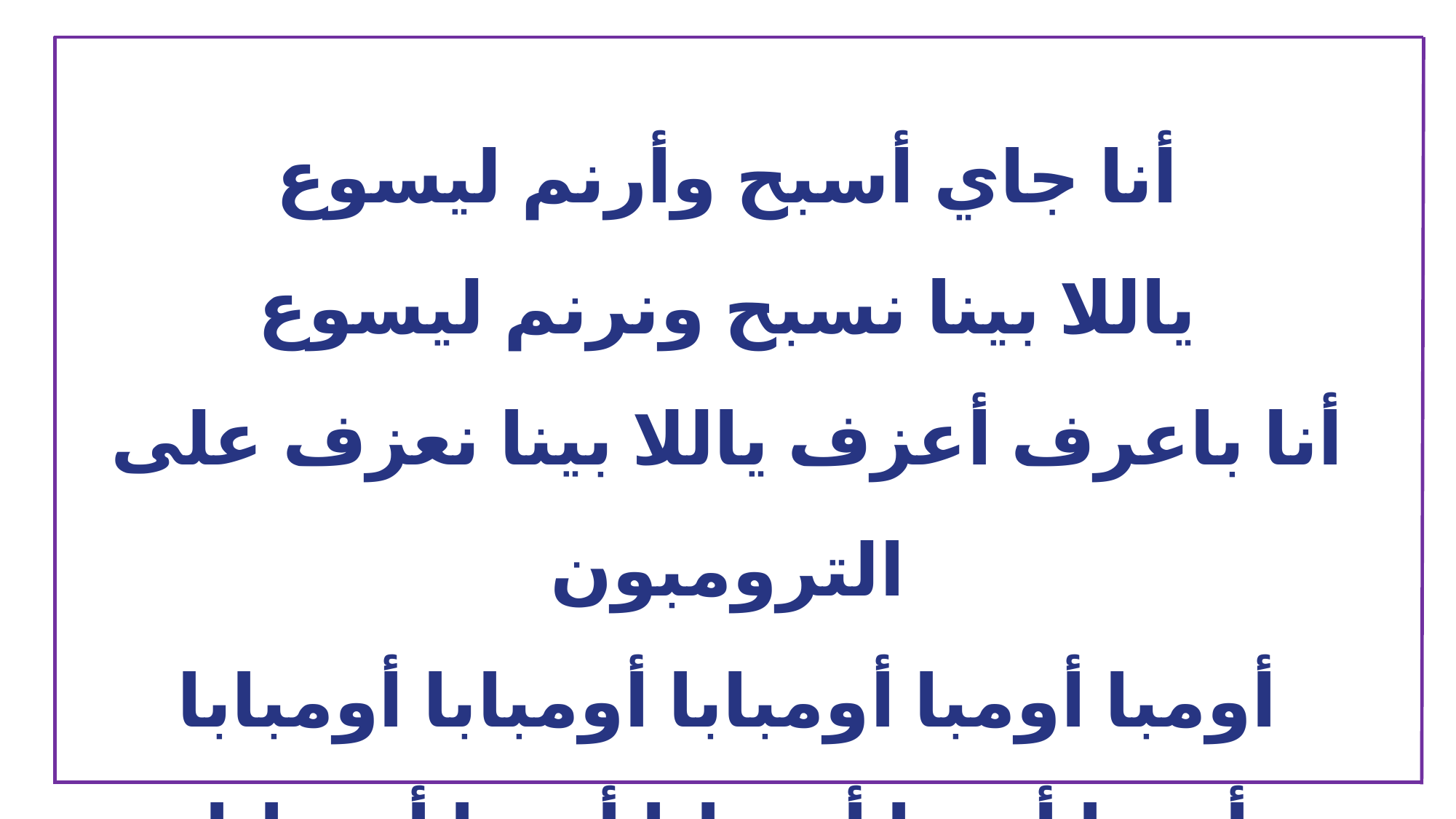

أنا جاي أسبح وأرنم ليسوع
ياللا بينا نسبح ونرنم ليسوع
أنا باعرف أعزف ياللا بينا نعزف على الترومبون
أومبا أومبا أومبابا أومبابا أومبابا أومبا أومبا أومبابا أومبا أومبابا